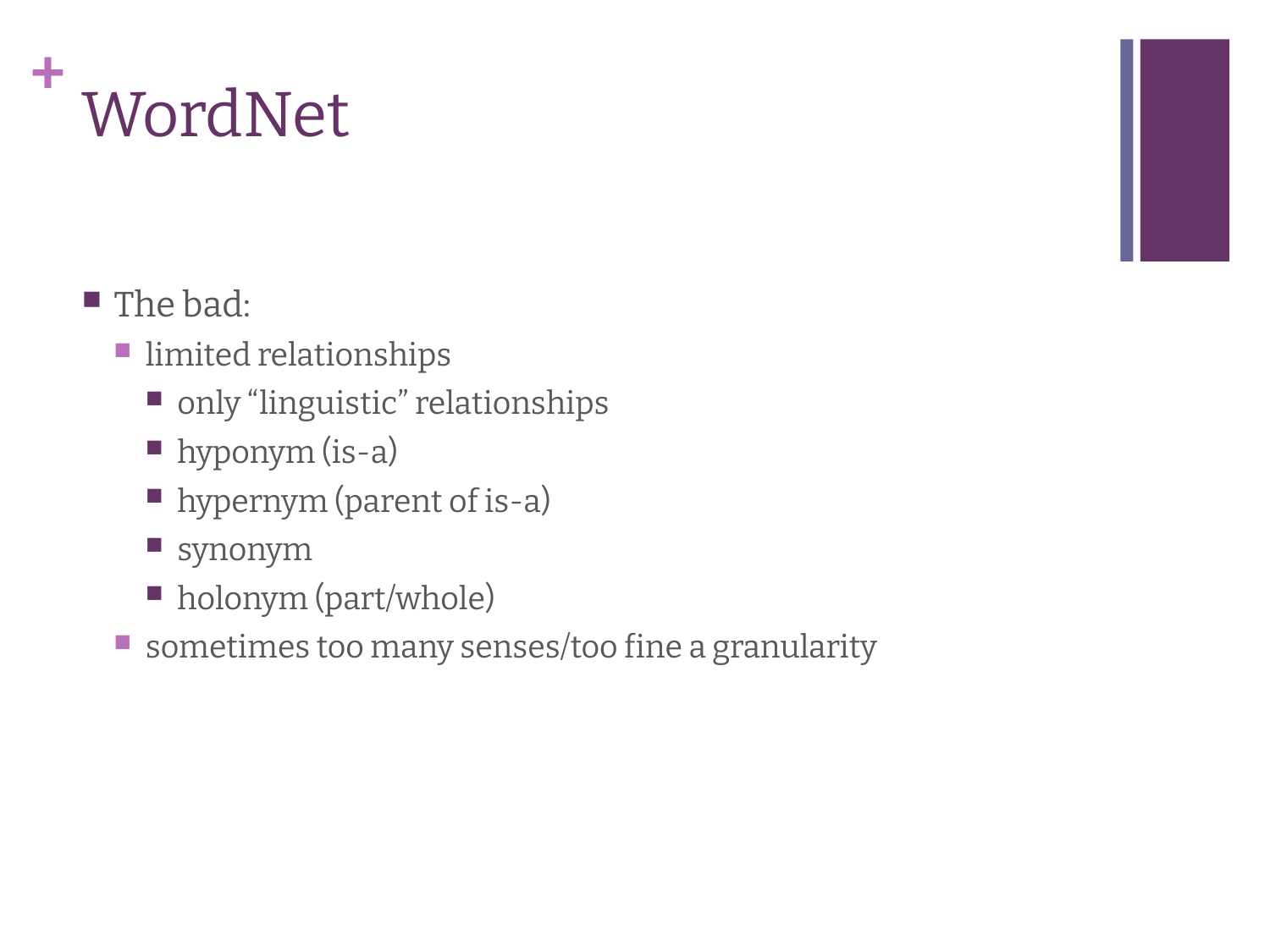

# WordNet
The bad:
limited relationships
only “linguistic” relationships
hyponym (is-a)
hypernym (parent of is-a)
synonym
holonym (part/whole)
sometimes too many senses/too fine a granularity